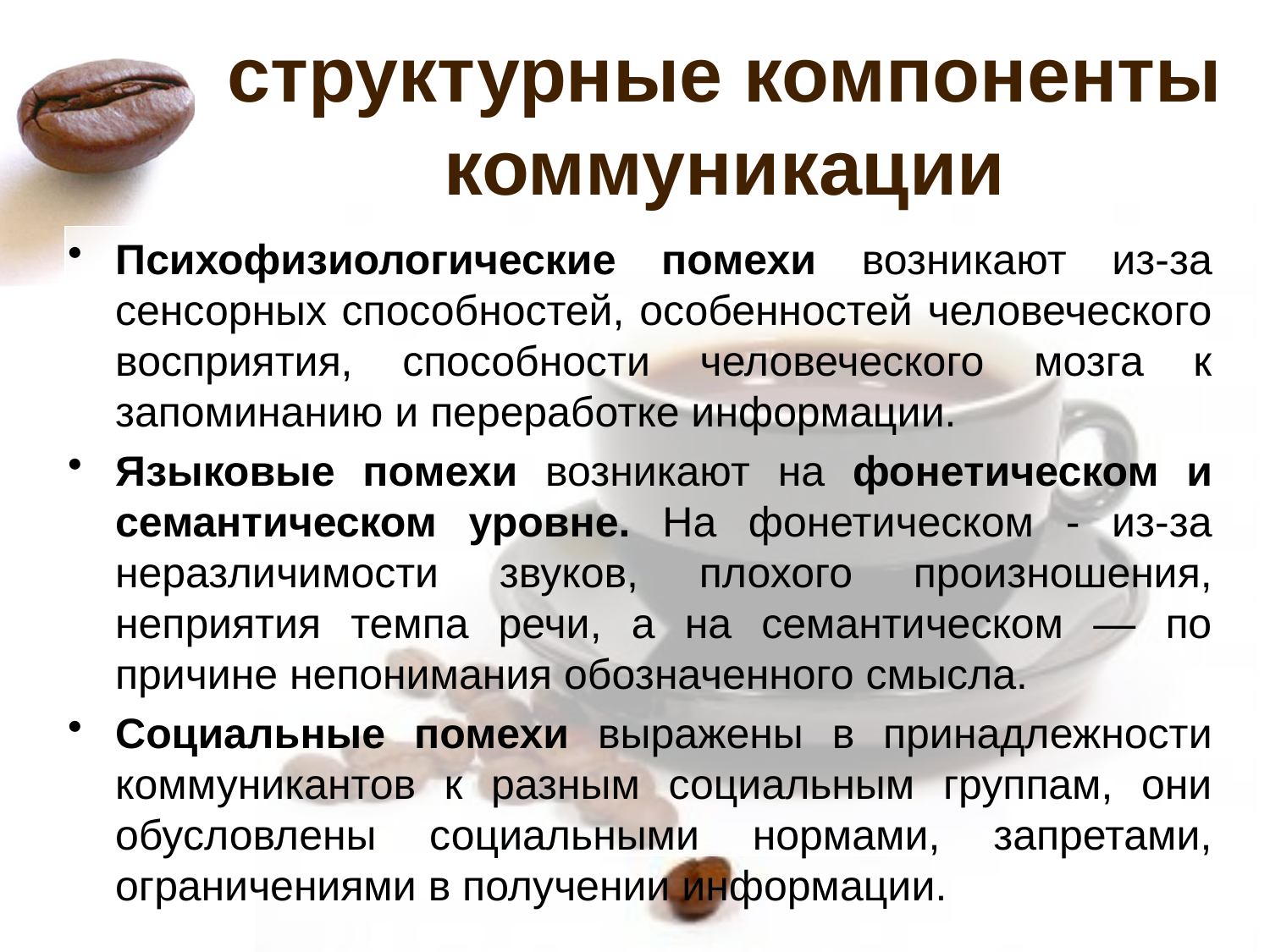

# структурные компоненты коммуникации
Психофизиологические помехи возникают из-за сенсорных способностей, особенностей человеческого восприятия, способности человеческого мозга к запоминанию и переработке информации.
Языковые помехи возникают на фонетическом и семантическом уровне. На фонетическом - из-за неразличимости звуков, плохого произношения, неприятия темпа речи, а на семантическом — по причине непонимания обозначенного смысла.
Социальные помехи выражены в принадлежности коммуникантов к разным социальным группам, они обусловлены социальными нормами, запретами, ограничениями в получении информации.